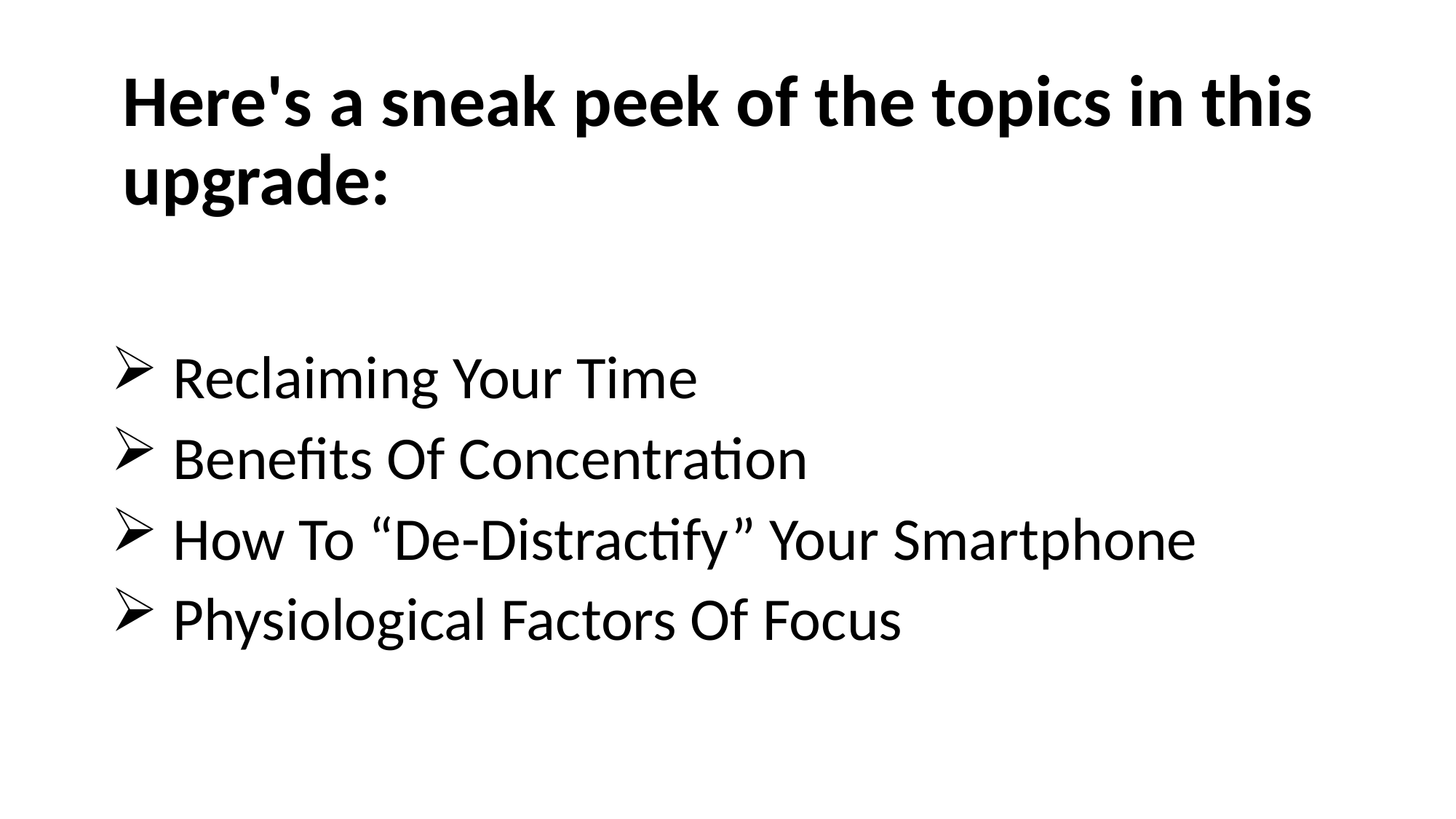

# Here's a sneak peek of the topics in this upgrade:
 Reclaiming Your Time
 Benefits Of Concentration
 How To “De-Distractify” Your Smartphone
 Physiological Factors Of Focus